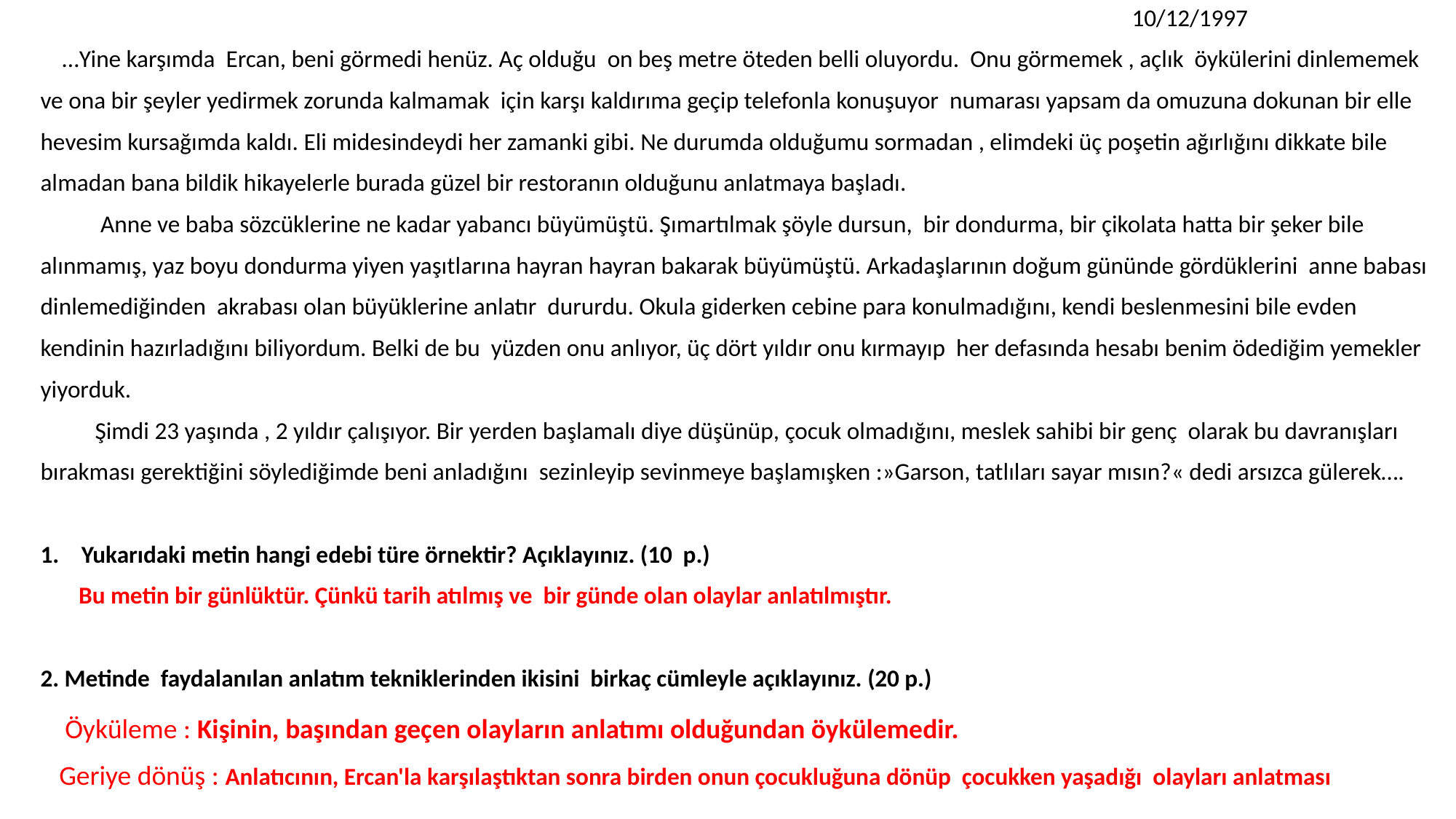

10/12/1997
    …Yine karşımda  Ercan, beni görmedi henüz. Aç olduğu  on beş metre öteden belli oluyordu.  Onu görmemek , açlık  öykülerini dinlememek
ve ona bir şeyler yedirmek zorunda kalmamak  için karşı kaldırıma geçip telefonla konuşuyor  numarası yapsam da omuzuna dokunan bir elle
hevesim kursağımda kaldı. Eli midesindeydi her zamanki gibi. Ne durumda olduğumu sormadan , elimdeki üç poşetin ağırlığını dikkate bile
almadan bana bildik hikayelerle burada güzel bir restoranın olduğunu anlatmaya başladı.
           Anne ve baba sözcüklerine ne kadar yabancı büyümüştü. Şımartılmak şöyle dursun,  bir dondurma, bir çikolata hatta bir şeker bile
alınmamış, yaz boyu dondurma yiyen yaşıtlarına hayran hayran bakarak büyümüştü. Arkadaşlarının doğum gününde gördüklerini  anne babası
dinlemediğinden  akrabası olan büyüklerine anlatır  dururdu. Okula giderken cebine para konulmadığını, kendi beslenmesini bile evden
kendinin hazırladığını biliyordum. Belki de bu  yüzden onu anlıyor, üç dört yıldır onu kırmayıp  her defasında hesabı benim ödediğim yemekler
yiyorduk.
          Şimdi 23 yaşında , 2 yıldır çalışıyor. Bir yerden başlamalı diye düşünüp, çocuk olmadığını, meslek sahibi bir genç  olarak bu davranışları
bırakması gerektiğini söylediğimde beni anladığını  sezinleyip sevinmeye başlamışken :»Garson, tatlıları sayar mısın?« dedi arsızca gülerek….

Yukarıdaki metin hangi edebi türe örnektir? Açıklayınız. (10  p.)
       Bu metin bir günlüktür. Çünkü tarih atılmış ve  bir günde olan olaylar anlatılmıştır.

2. Metinde  faydalanılan anlatım tekniklerinden ikisini  birkaç cümleyle açıklayınız. (20 p.)
   Öyküleme : Kişinin, başından geçen olayların anlatımı olduğundan öykülemedir.
   Geriye dönüş : Anlatıcının, Ercan'la karşılaştıktan sonra birden onun çocukluğuna dönüp  çocukken yaşadığı  olayları anlatması